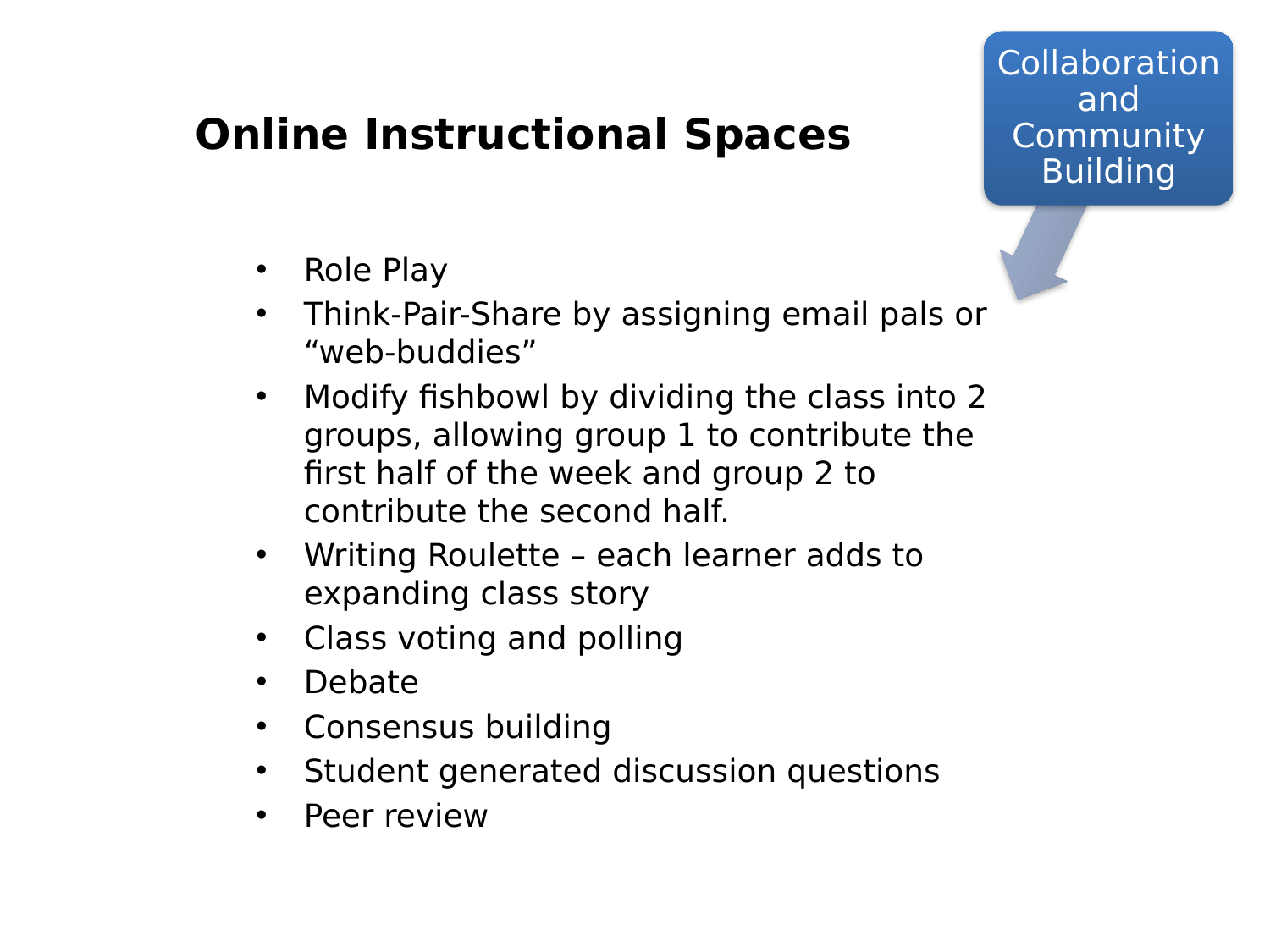

Collaboration and Community Building

# Online Instructional Spaces
Role Play
Think-Pair-Share by assigning email pals or “web-buddies”
Modify fishbowl by dividing the class into 2 groups, allowing group 1 to contribute the first half of the week and group 2 to contribute the second half.
Writing Roulette – each learner adds to expanding class story
Class voting and polling
Debate
Consensus building
Student generated discussion questions
Peer review